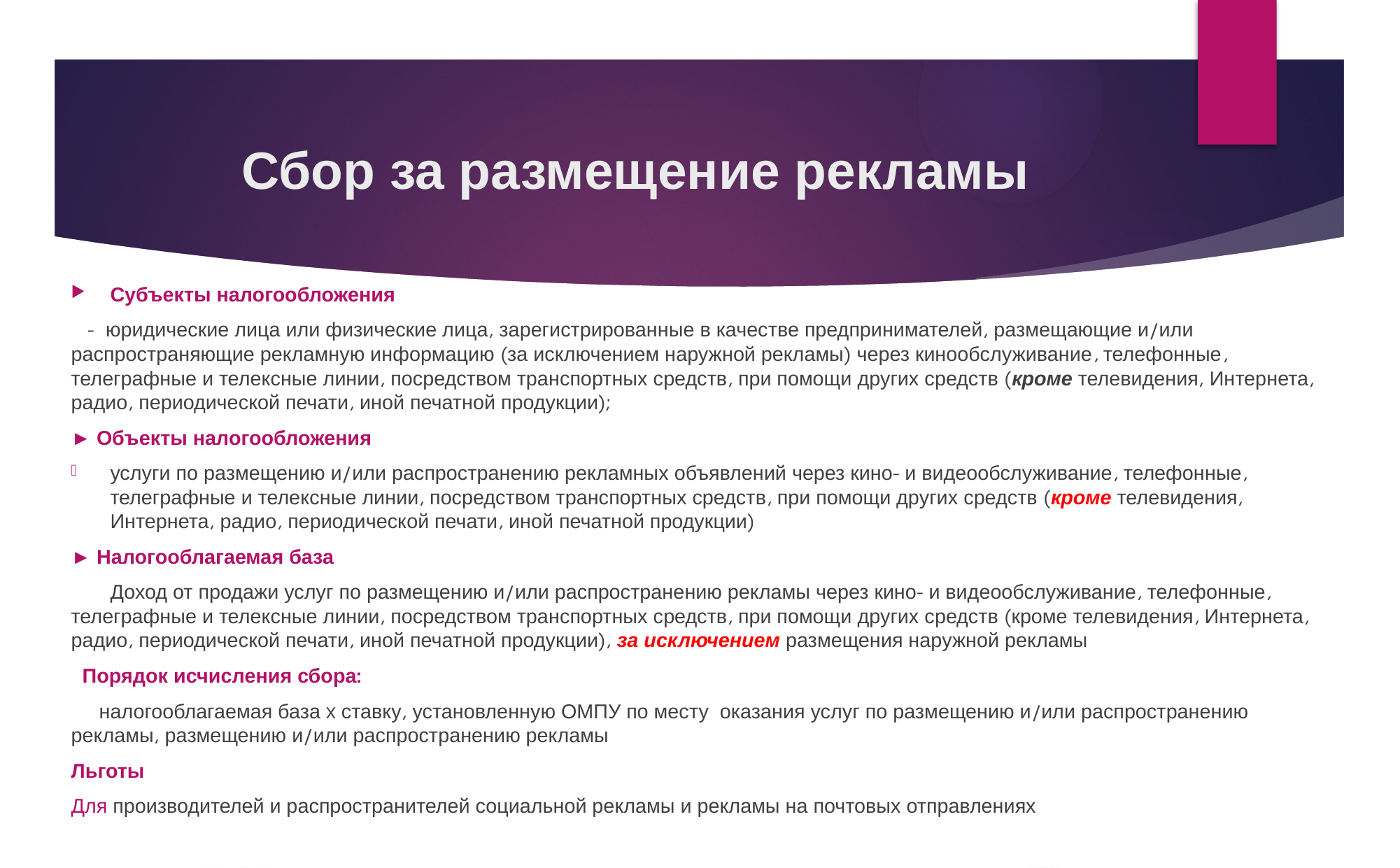

# Сбор за размещение рекламы
Субъекты налогообложения
   -  юридические лица или физические лица, зарегистрированные в качестве предпринимателей, размещающие и/или распространяющие рекламную информацию (за исключением наружной рекламы) через кинообслуживание, телефонные, телеграфные и телексные линии, посредством транспортных средств, при помощи других средств (кроме телевидения, Интернета, радио, периодической печати, иной печатной продукции);
► Объекты налогообложения
услуги по размещению и/или распространению рекламных объявлений через кино- и видеообслуживание, телефонные, телеграфные и телексные линии, посредством транспортных средств, при помощи других средств (кроме телевидения, Интернета, радио, периодической печати, иной печатной продукции)
► Налогооблагаемая база
       Доход от продажи услуг по размещению и/или распространению рекламы через кино- и видеообслуживание, телефонные, телеграфные и телексные линии, посредством транспортных средств, при помощи других средств (кроме телевидения, Интернета, радио, периодической печати, иной печатной продукции), за исключением размещения наружной рекламы
  Порядок исчисления сбора:
     налогооблагаемая база x ставку, установленную ОМПУ по месту  оказания услуг по размещению и/или распространению рекламы, размещению и/или распространению рекламы
Льготы
Для производителей и распространителей социальной рекламы и рекламы на почтовых отправлениях